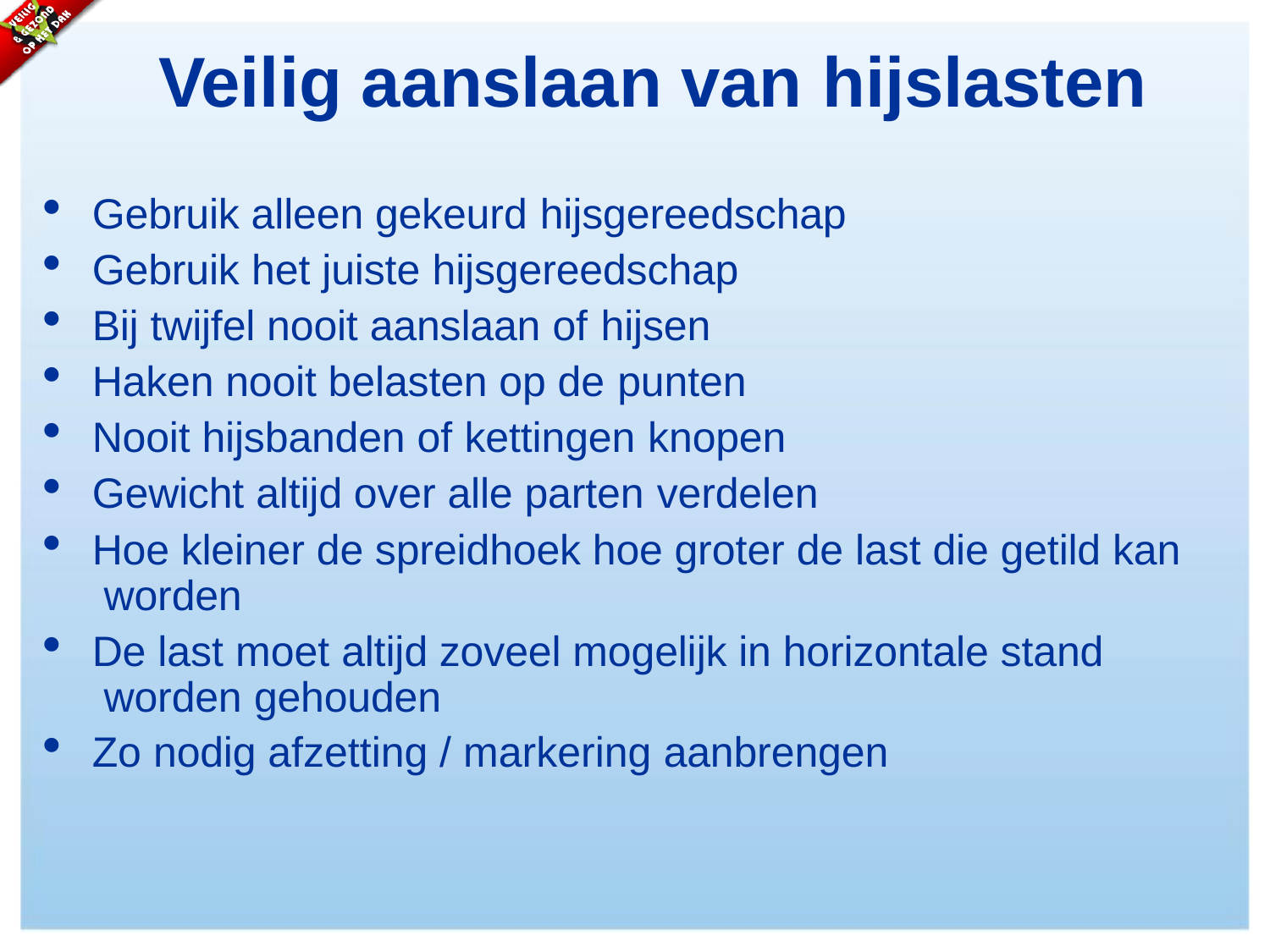

# Veilig aanslaan van hijslasten
Gebruik alleen gekeurd hijsgereedschap
Gebruik het juiste hijsgereedschap
Bij twijfel nooit aanslaan of hijsen
Haken nooit belasten op de punten
Nooit hijsbanden of kettingen knopen
Gewicht altijd over alle parten verdelen
Hoe kleiner de spreidhoek hoe groter de last die getild kan  worden
De last moet altijd zoveel mogelijk in horizontale stand  worden gehouden
Zo nodig afzetting / markering aanbrengen